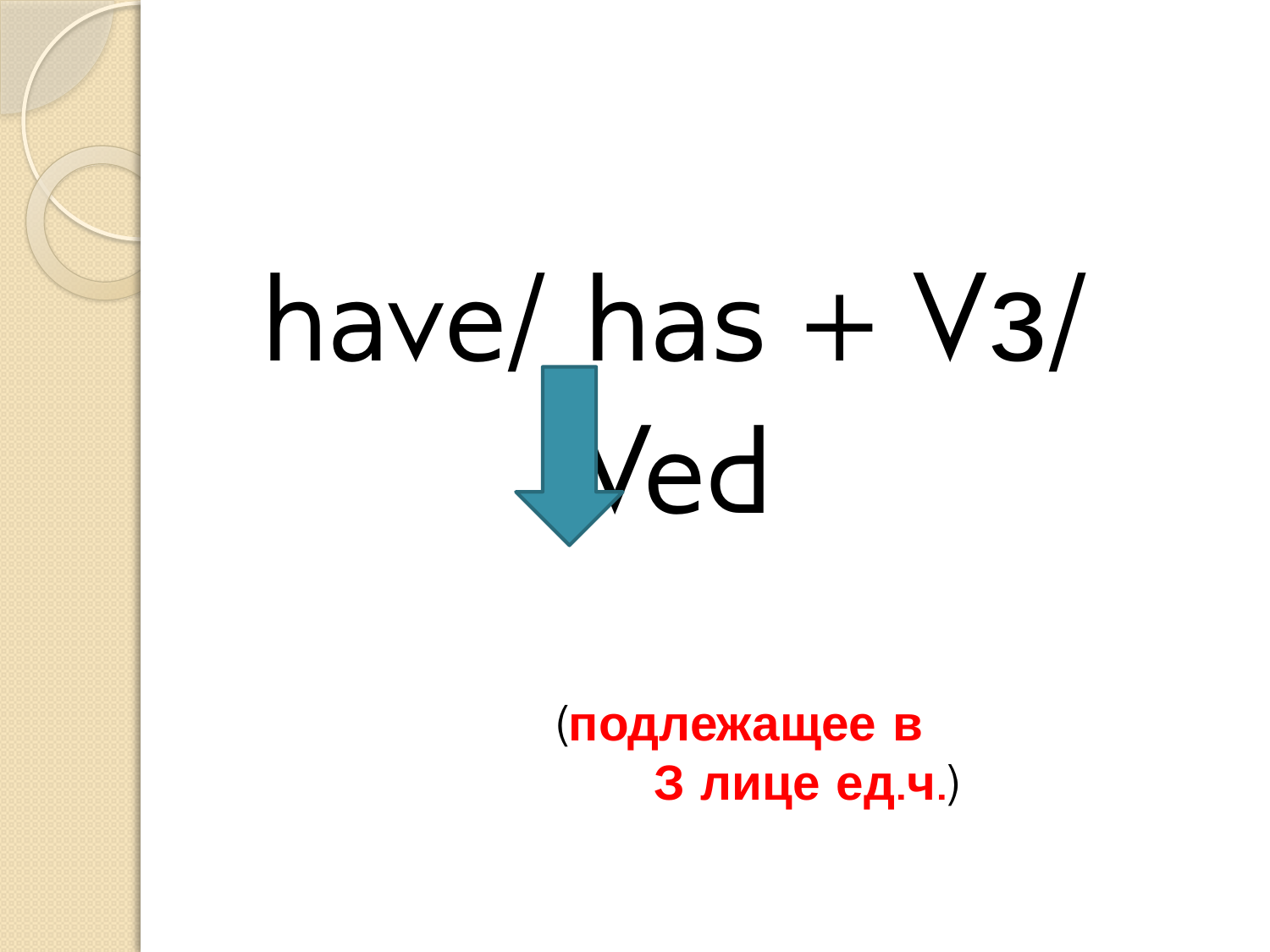

have/ has + Vз/ Ved

                          (подлежащее в
                              З лице ед.ч.)